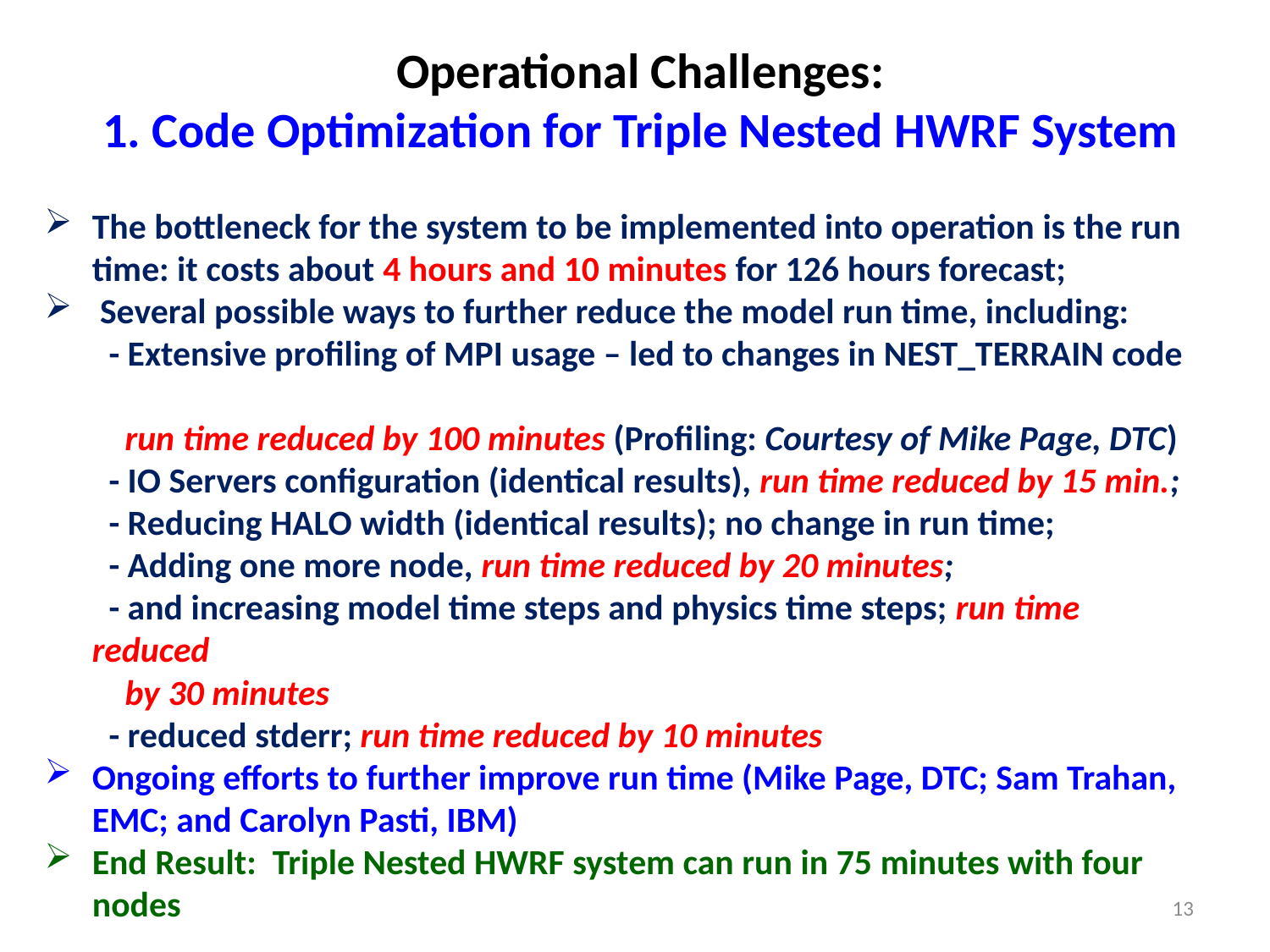

# Operational Challenges: 1. Code Optimization for Triple Nested HWRF System
The bottleneck for the system to be implemented into operation is the run time: it costs about 4 hours and 10 minutes for 126 hours forecast;
 Several possible ways to further reduce the model run time, including:
        - Extensive profiling of MPI usage – led to changes in NEST_TERRAIN code
          run time reduced by 100 minutes (Profiling: Courtesy of Mike Page, DTC)
        - IO Servers configuration (identical results), run time reduced by 15 min.;
        - Reducing HALO width (identical results); no change in run time;
        - Adding one more node, run time reduced by 20 minutes;
        - and increasing model time steps and physics time steps; run time reduced
          by 30 minutes
        - reduced stderr; run time reduced by 10 minutes
Ongoing efforts to further improve run time (Mike Page, DTC; Sam Trahan, EMC; and Carolyn Pasti, IBM)
End Result:  Triple Nested HWRF system can run in 75 minutes with four nodes
13